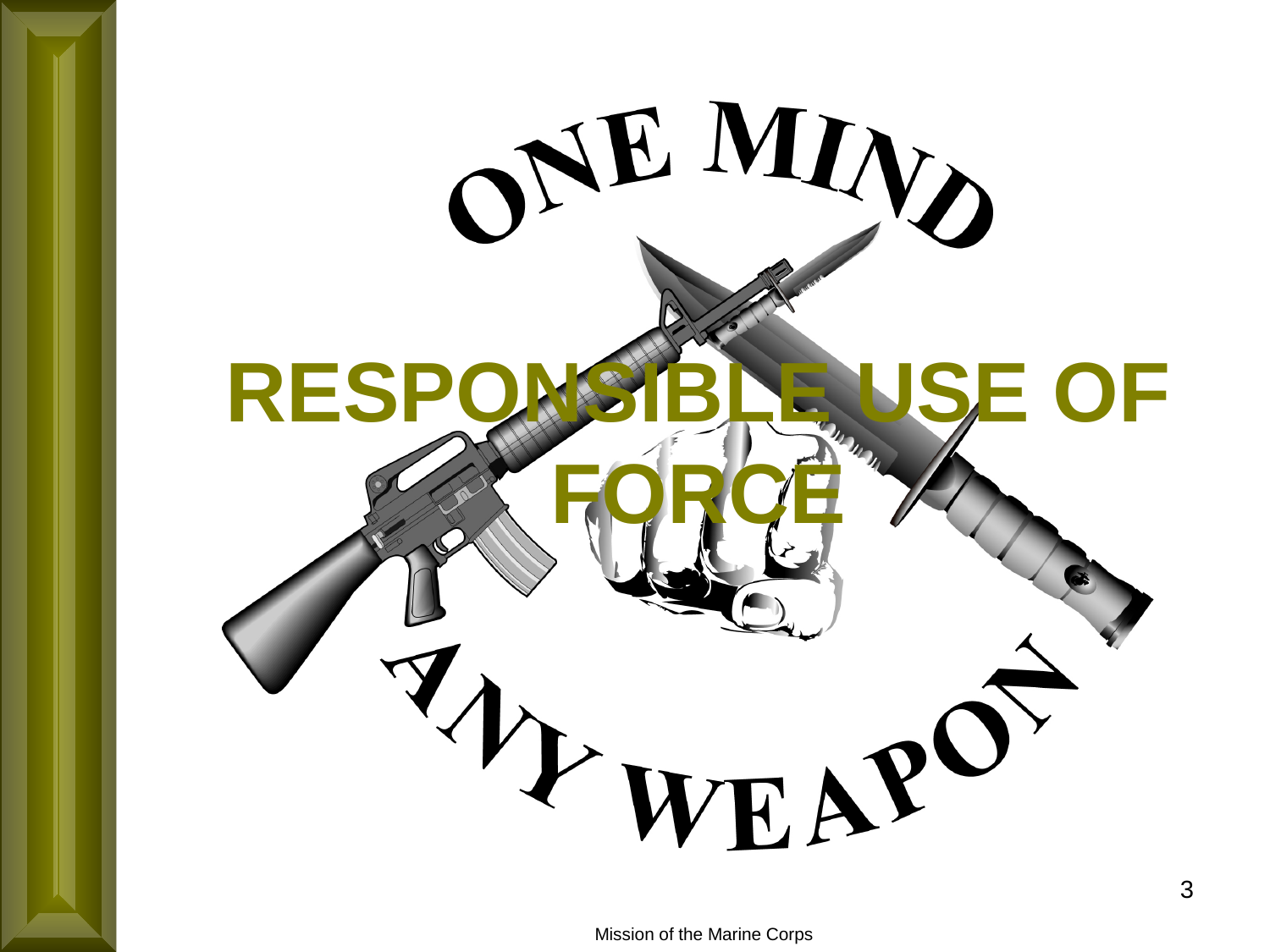

# RESPONSIBLE USE OF FORCE
3
Mission of the Marine Corps